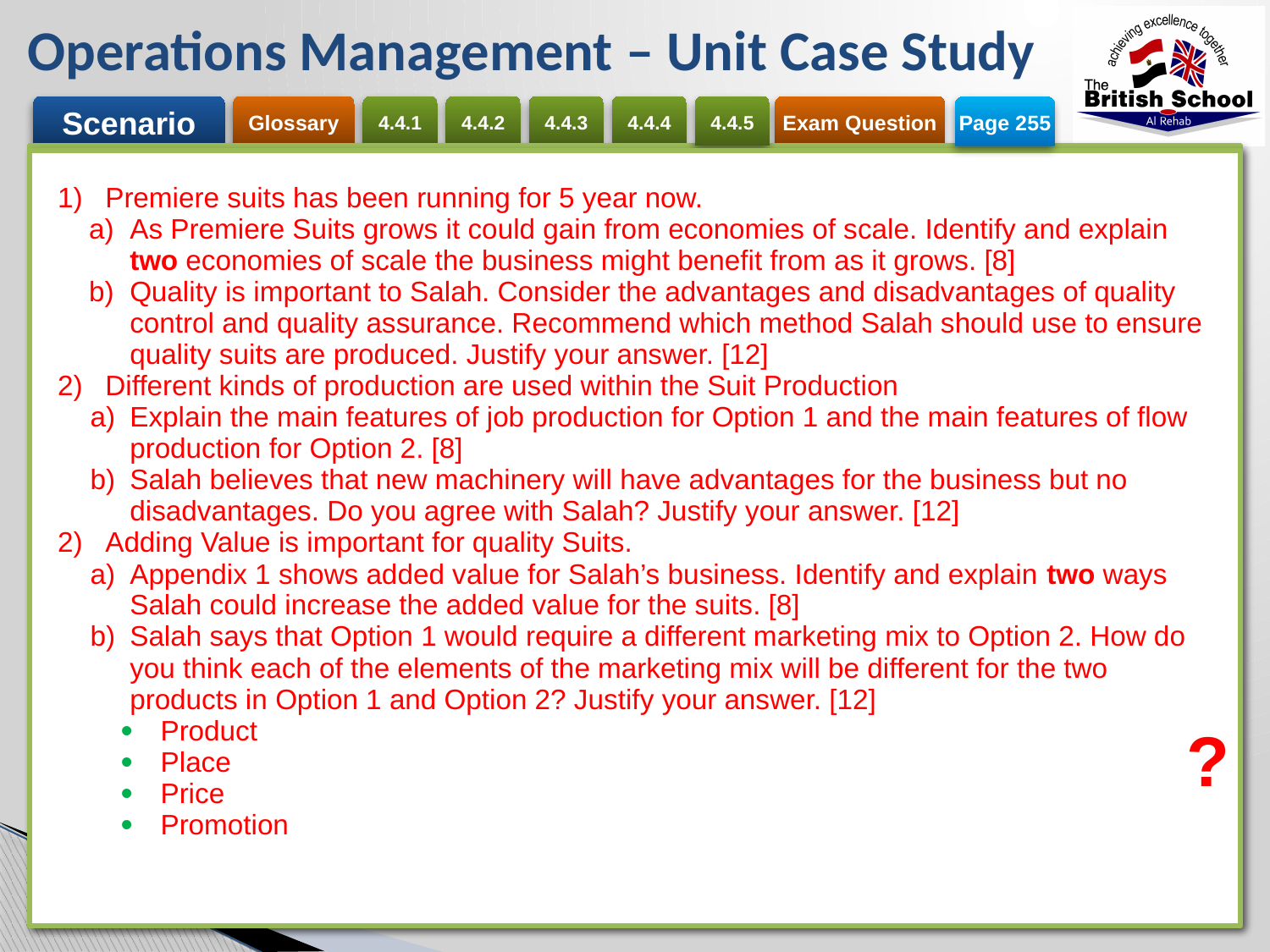

# Operations Management – Unit Case Study
Page 255

| Premiere suits has been running for 5 year now. As Premiere Suits grows it could gain from economies of scale. Identify and explain two economies of scale the business might benefit from as it grows. [8] Quality is important to Salah. Consider the advantages and disadvantages of quality control and quality assurance. Recommend which method Salah should use to ensure quality suits are produced. Justify your answer. [12] Different kinds of production are used within the Suit Production Explain the main features of job production for Option 1 and the main features of flow production for Option 2. [8] Salah believes that new machinery will have advantages for the business but no disadvantages. Do you agree with Salah? Justify your answer. [12] Adding Value is important for quality Suits. Appendix 1 shows added value for Salah’s business. Identify and explain two ways Salah could increase the added value for the suits. [8] Salah says that Option 1 would require a different marketing mix to Option 2. How do you think each of the elements of the marketing mix will be different for the two products in Option 1 and Option 2? Justify your answer. [12] Product Place Price Promotion |
| --- |
?